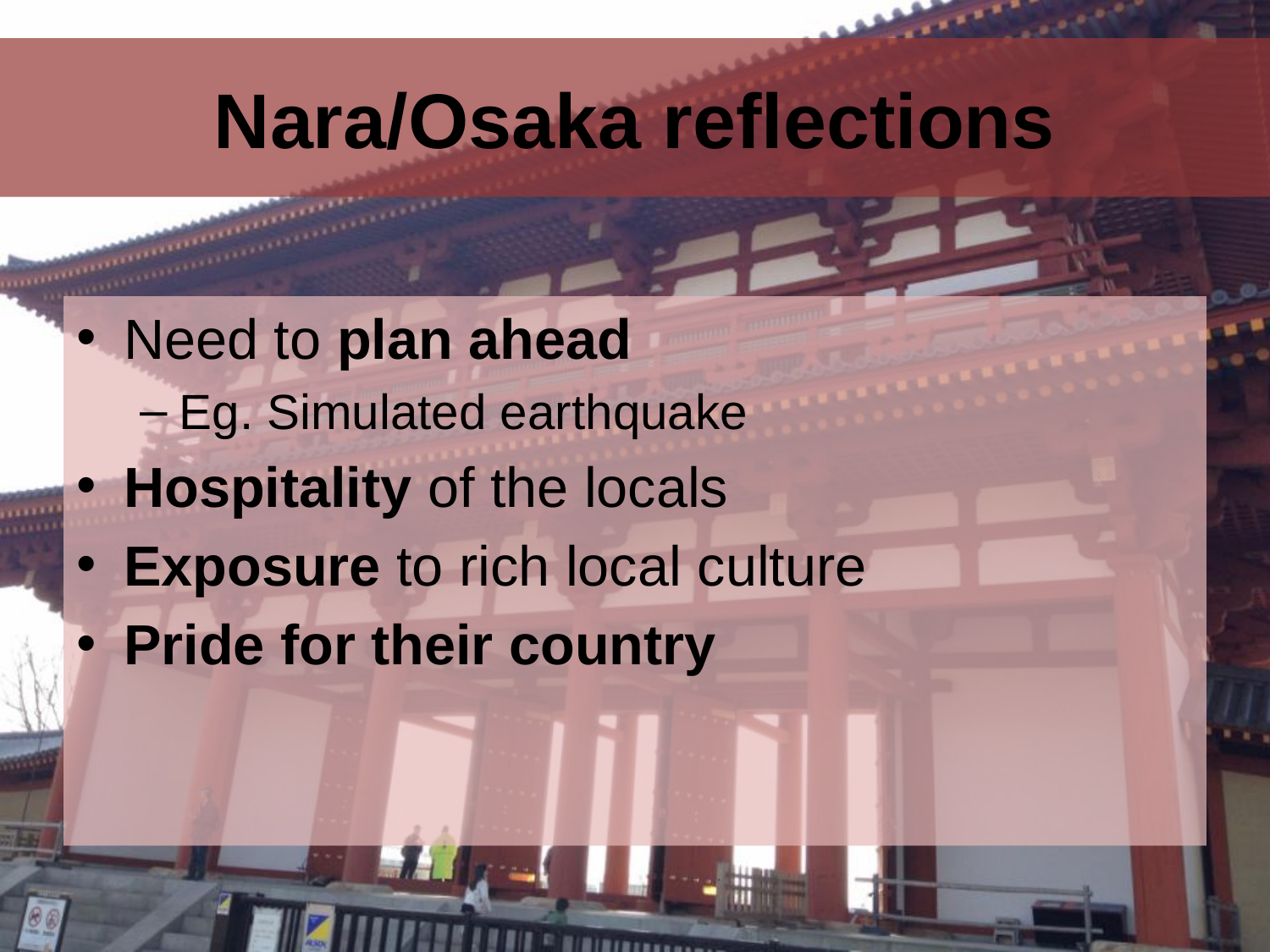

# Nara/Osaka reflections
Need to plan ahead
Eg. Simulated earthquake
Hospitality of the locals
Exposure to rich local culture
Pride for their country